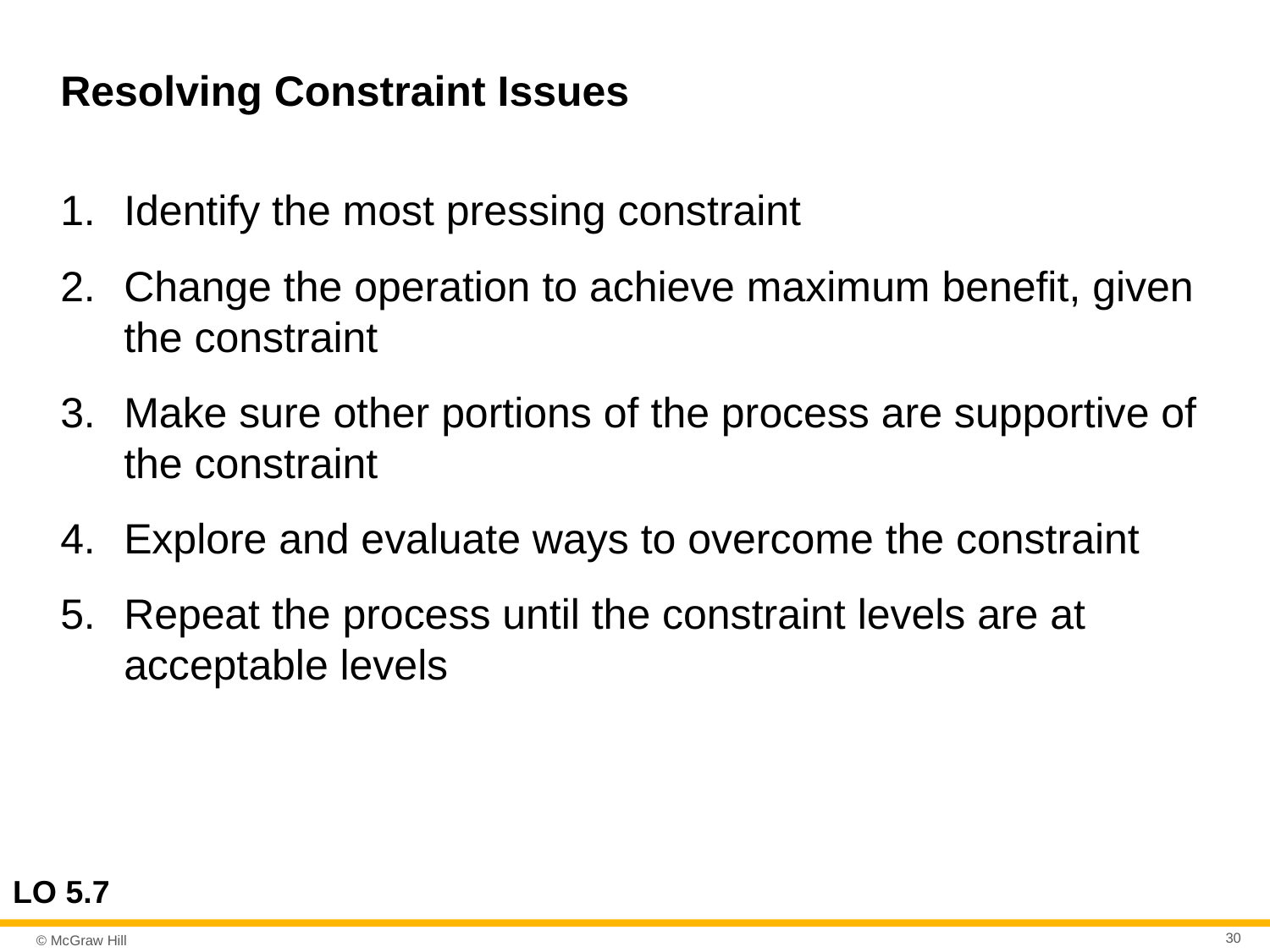

# Resolving Constraint Issues
Identify the most pressing constraint
Change the operation to achieve maximum benefit, given the constraint
Make sure other portions of the process are supportive of the constraint
Explore and evaluate ways to overcome the constraint
Repeat the process until the constraint levels are at acceptable levels
LO 5.7